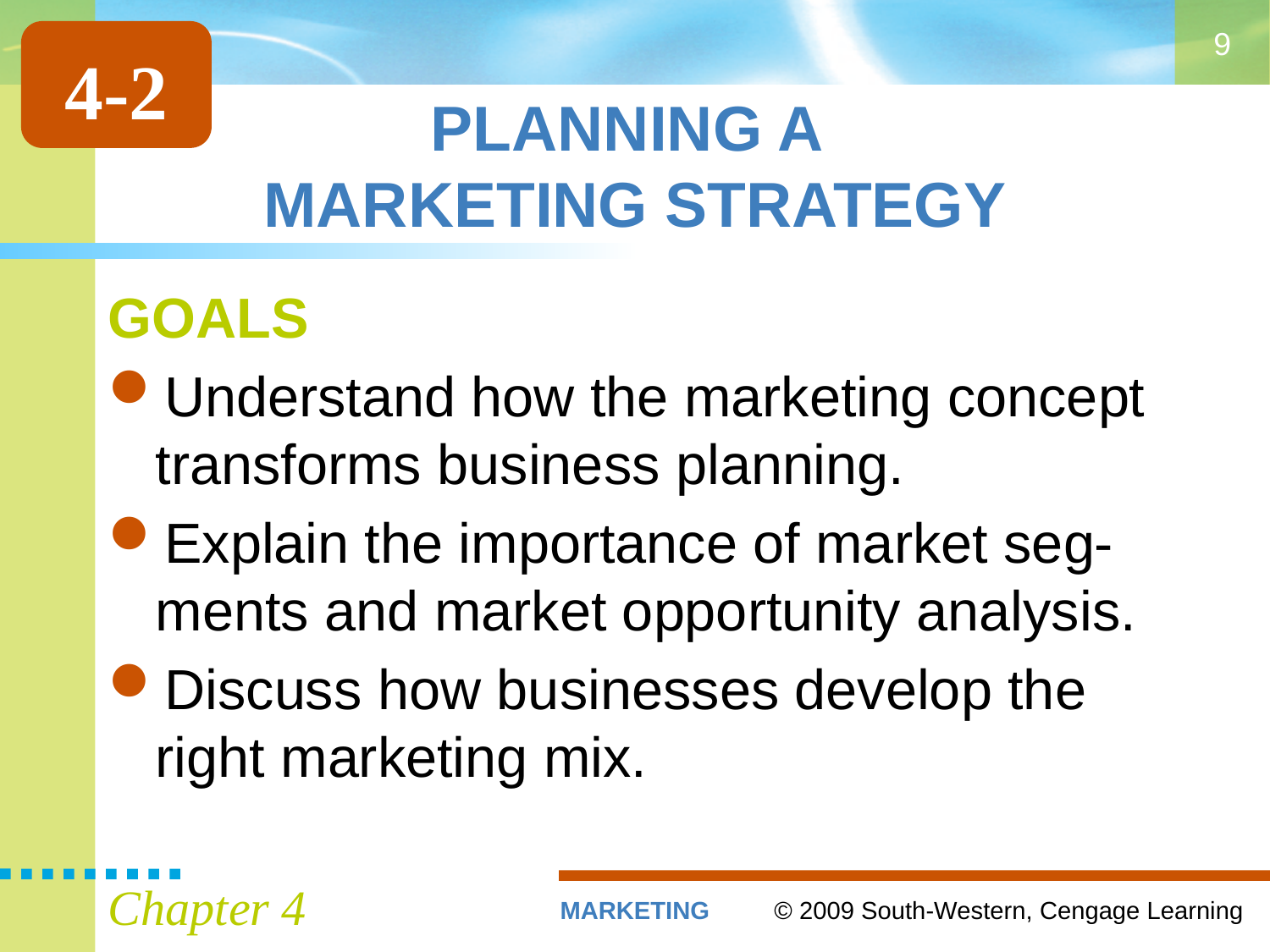

9
4-2
# PLANNING A MARKETING STRATEGY
GOALS
Understand how the marketing concept transforms business planning.
Explain the importance of market seg-ments and market opportunity analysis.
Discuss how businesses develop the right marketing mix.
Chapter 4